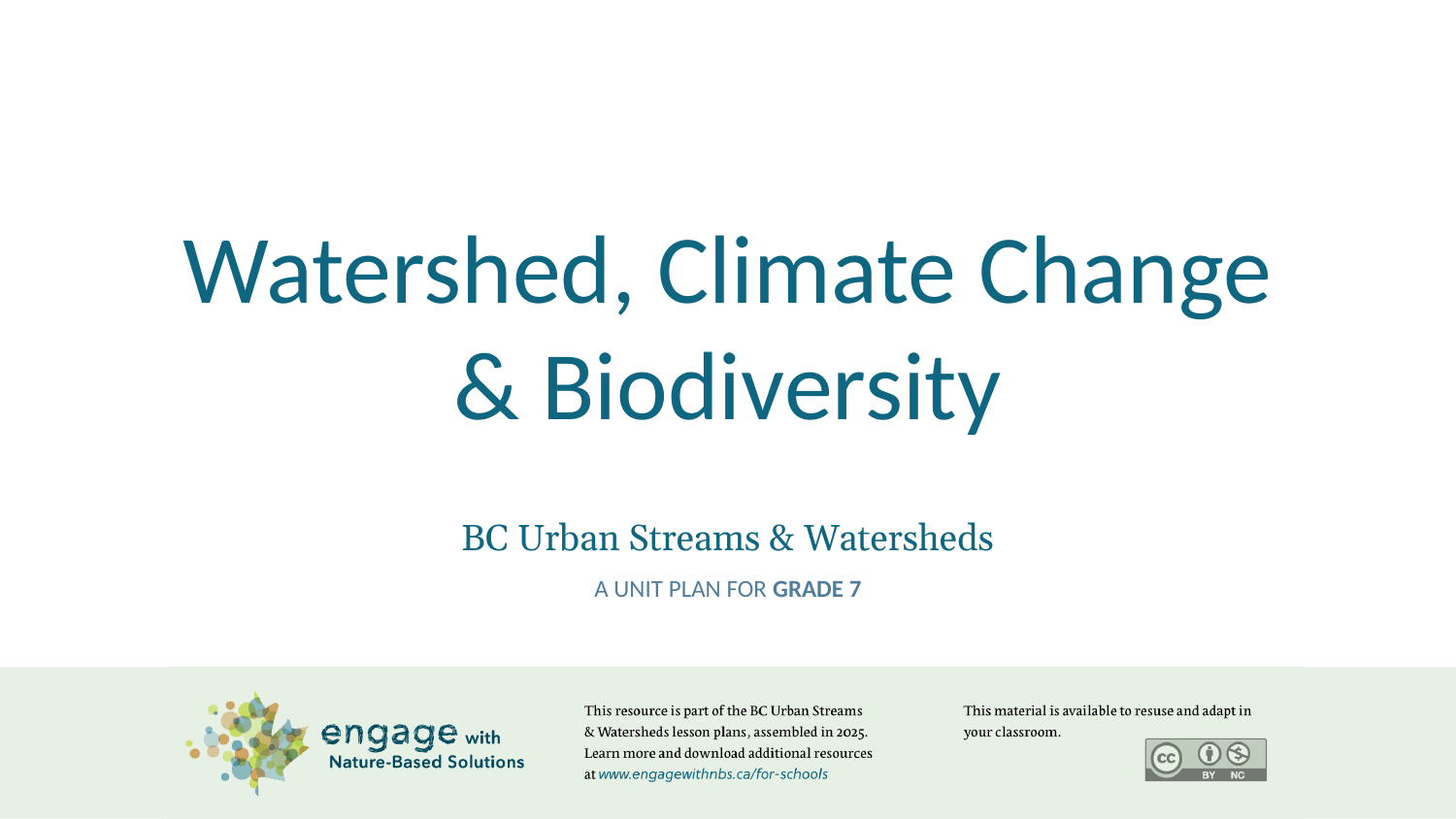

# Watershed, Climate Change & Biodiversity
BC Urban Streams & Watersheds
A UNIT PLAN FOR GRADE 7